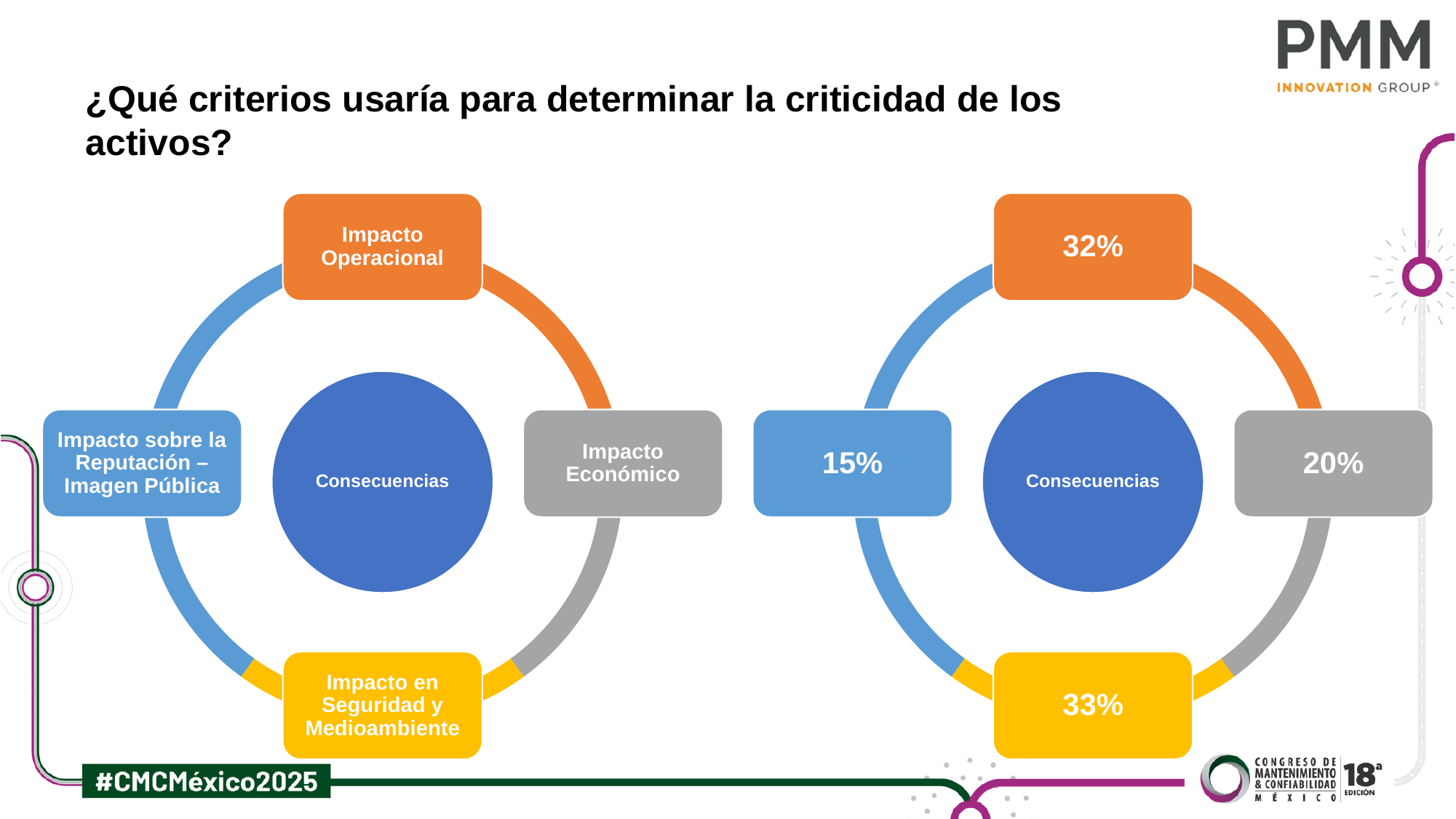

¿Qué criterios usaría para determinar la criticidad de los activos?
Impacto Operacional

Consecuencias
Impacto sobre la Reputación – Imagen Pública
Impacto Económico
Impacto en Seguridad y Medioambiente
32%

Consecuencias
15%
20%
33%